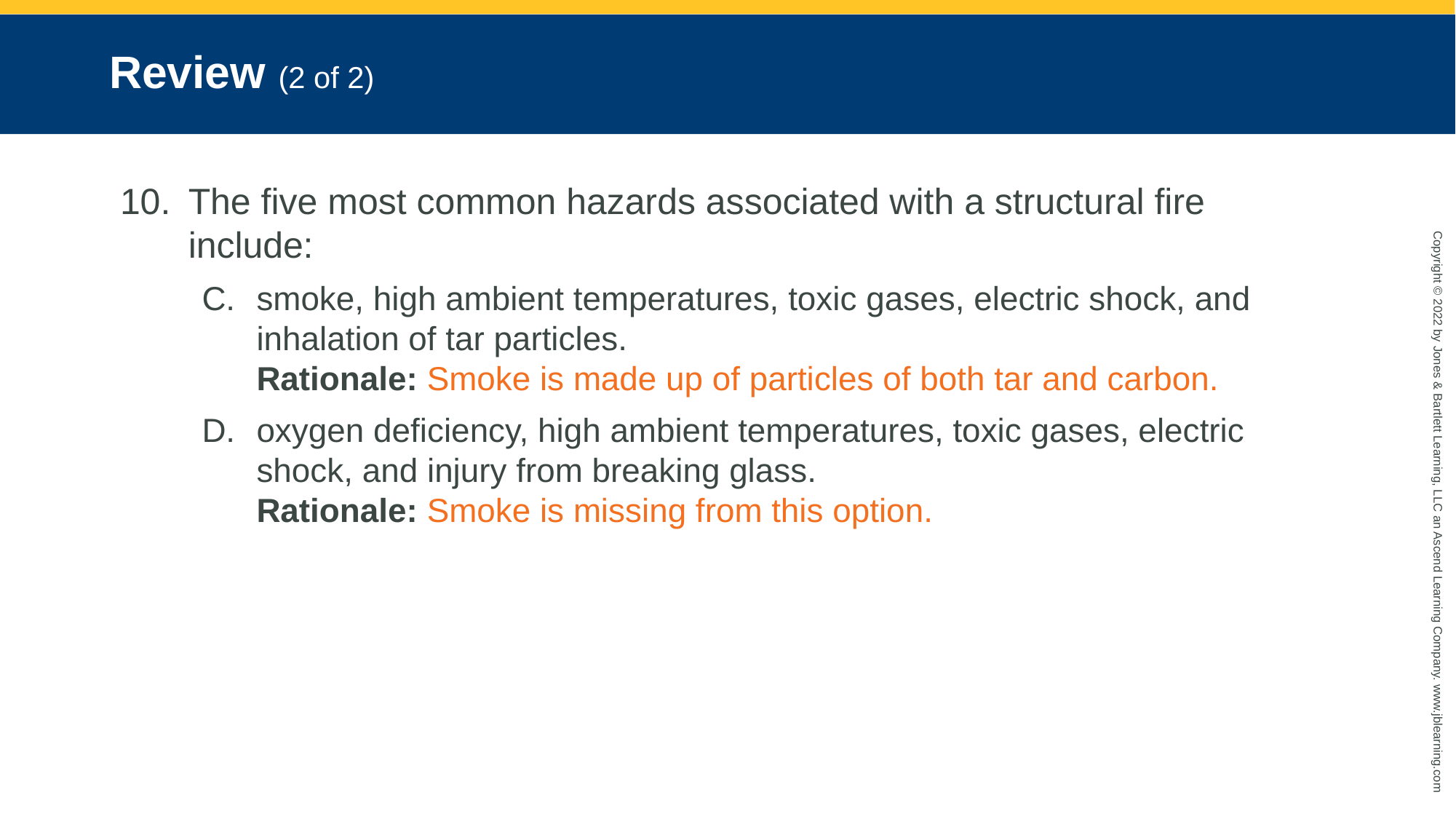

# Review (2 of 2)
The five most common hazards associated with a structural fire include:
smoke, high ambient temperatures, toxic gases, electric shock, and inhalation of tar particles.
Rationale: Smoke is made up of particles of both tar and carbon.
oxygen deficiency, high ambient temperatures, toxic gases, electric shock, and injury from breaking glass.
Rationale: Smoke is missing from this option.